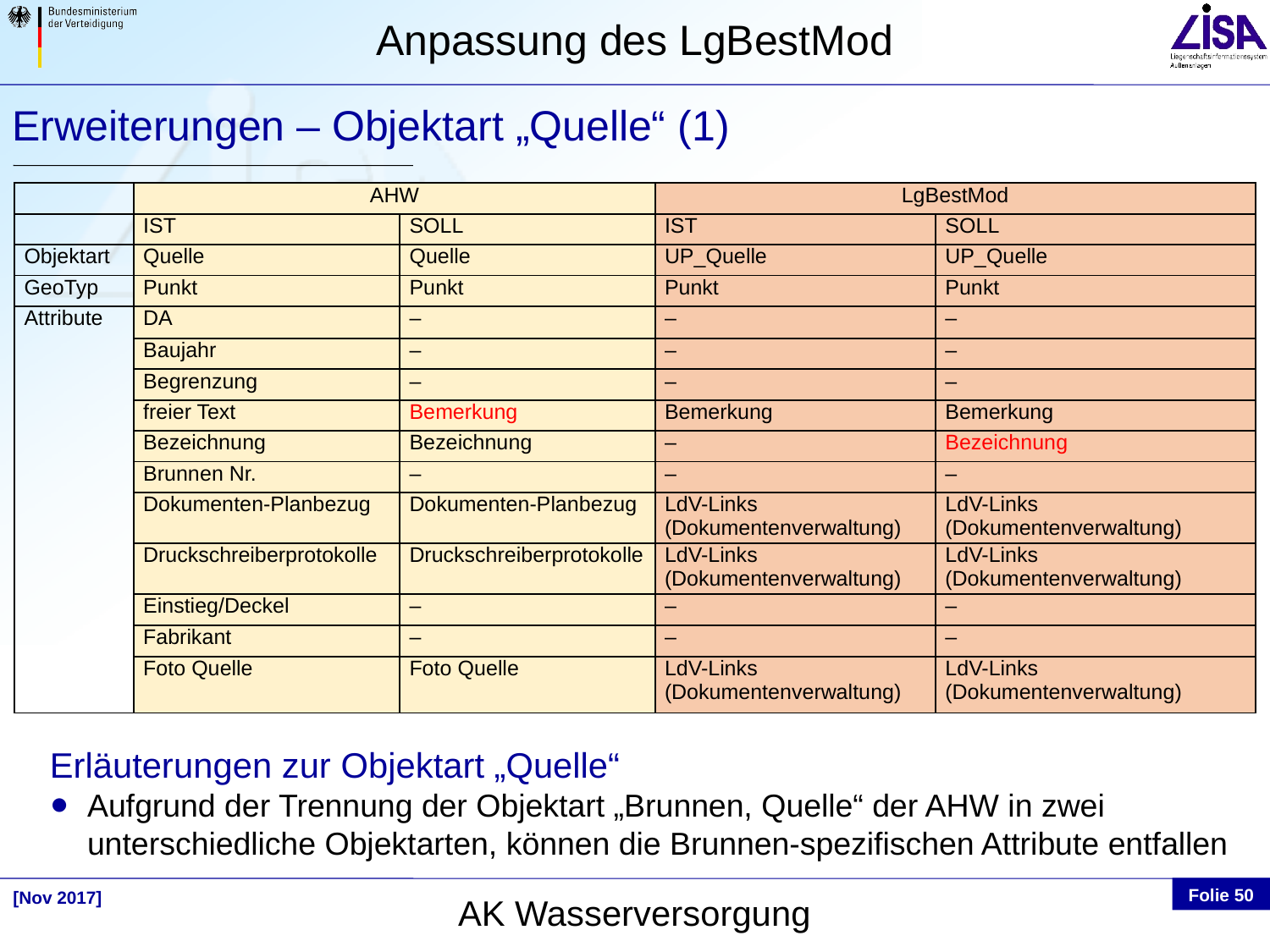

Erweiterungen – Objektart „Quelle“ (1)

|  | AHW |  | LgBestMod |  |
| --- | --- | --- | --- | --- |
|  | IST | SOLL | IST | SOLL |
| Objektart | Quelle | Quelle | UP\_Quelle | UP\_Quelle |
| GeoTyp | Punkt | Punkt | Punkt | Punkt |
| Attribute | DA | – | – | – |
|  | Baujahr | – | – | – |
|  | Begrenzung | – | – | – |
|  | freier Text | Bemerkung | Bemerkung | Bemerkung |
|  | Bezeichnung | Bezeichnung | – | Bezeichnung |
|  | Brunnen Nr. | – | – | – |
|  | Dokumenten-Planbezug | Dokumenten-Planbezug | LdV-Links (Dokumentenverwaltung) | LdV-Links (Dokumentenverwaltung) |
|  | Druckschreiberprotokolle | Druckschreiberprotokolle | LdV-Links (Dokumentenverwaltung) | LdV-Links (Dokumentenverwaltung) |
|  | Einstieg/Deckel | – | – | – |
|  | Fabrikant | – | – | – |
|  | Foto Quelle | Foto Quelle | LdV-Links (Dokumentenverwaltung) | LdV-Links (Dokumentenverwaltung) |
Erläuterungen zur Objektart „Quelle“
Aufgrund der Trennung der Objektart „Brunnen, Quelle“ der AHW in zwei unterschiedliche Objektarten, können die Brunnen-spezifischen Attribute entfallen